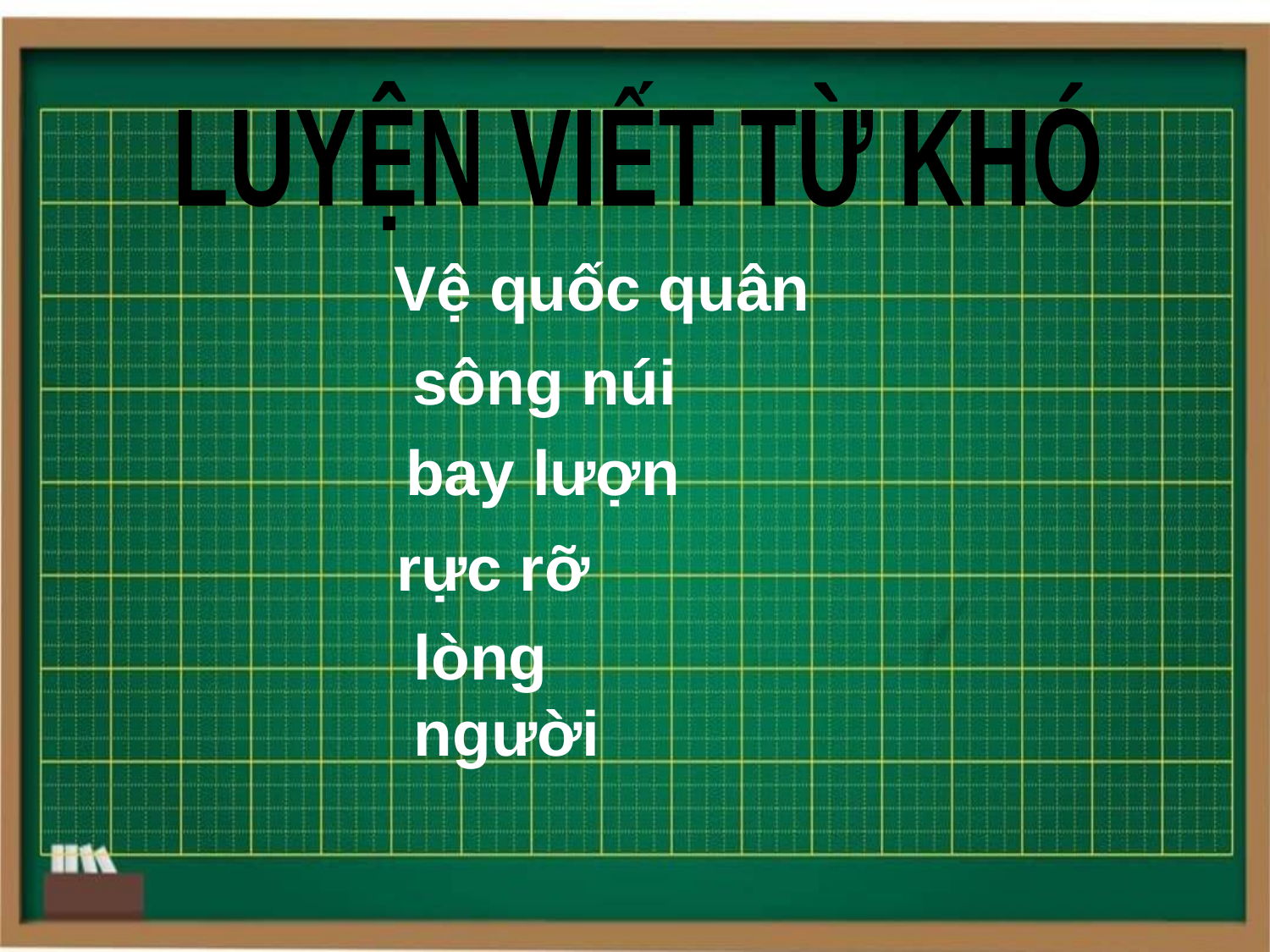

LUYỆN VIẾT TỪ KHÓ
Vệ quốc quân
sông núi
bay lượn
rực rỡ
lòng người